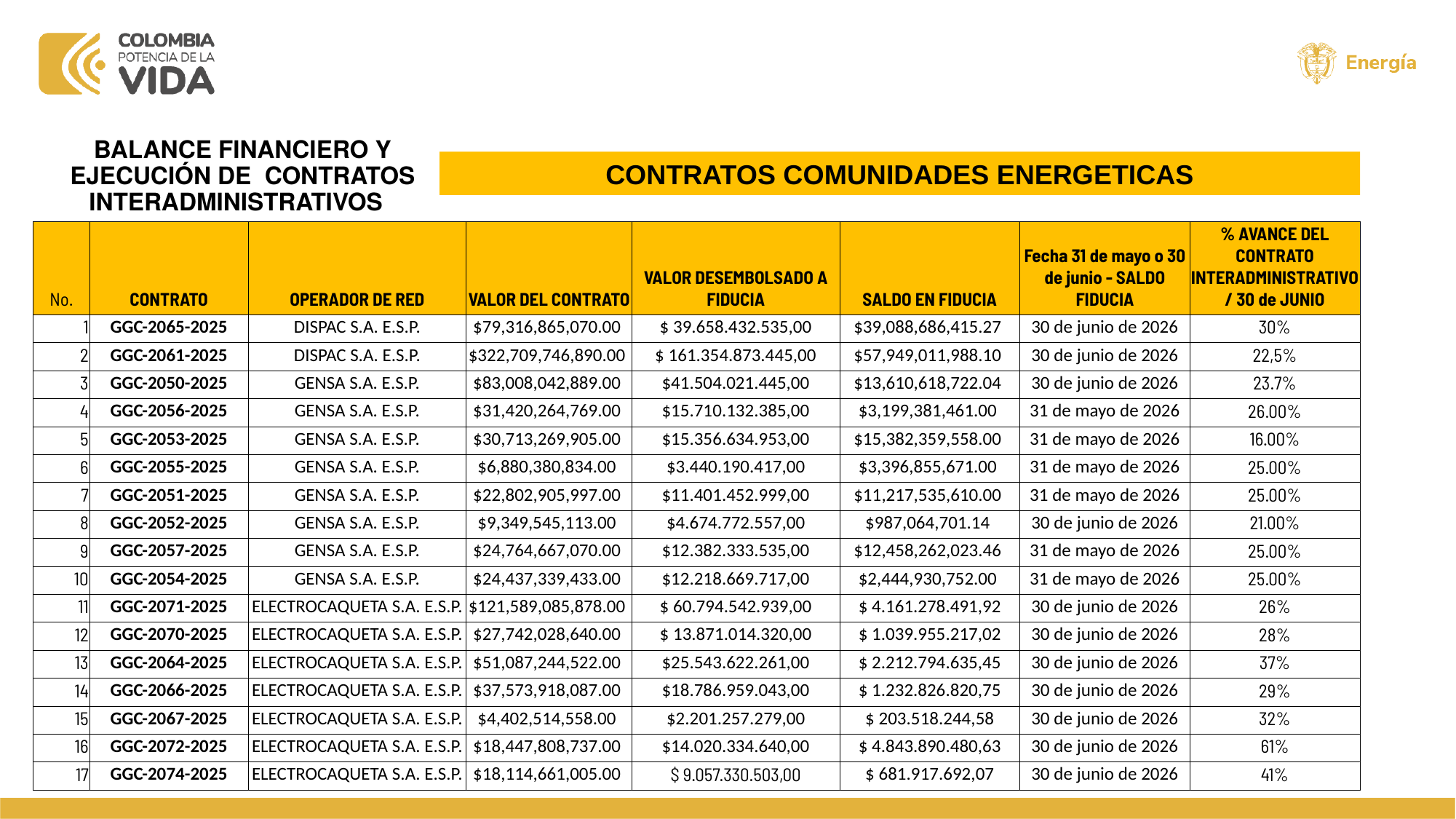

# BALANCE FINANCIERO Y EJECUCIÓN DE  CONTRATOS INTERADMINISTRATIVOS
CONTRATOS COMUNIDADES ENERGETICAS
| No. | CONTRATO | OPERADOR DE RED | VALOR DEL CONTRATO | VALOR DESEMBOLSADO A FIDUCIA | SALDO EN FIDUCIA | Fecha 31 de mayo o 30 de junio - SALDO FIDUCIA | % AVANCE DEL CONTRATO INTERADMINISTRATIVO / 30 de JUNIO |
| --- | --- | --- | --- | --- | --- | --- | --- |
| 1 | GGC-2065-2025 | DISPAC S.A. E.S.P. | $79,316,865,070.00 | $ 39.658.432.535,00 | $39,088,686,415.27 | 30 de junio de 2026 | 30% |
| 2 | GGC-2061-2025 | DISPAC S.A. E.S.P. | $322,709,746,890.00 | $ 161.354.873.445,00 | $57,949,011,988.10 | 30 de junio de 2026 | 22,5% |
| 3 | GGC-2050-2025 | GENSA S.A. E.S.P. | $83,008,042,889.00 | $41.504.021.445,00 | $13,610,618,722.04 | 30 de junio de 2026 | 23.7% |
| 4 | GGC-2056-2025 | GENSA S.A. E.S.P. | $31,420,264,769.00 | $15.710.132.385,00 | $3,199,381,461.00 | 31 de mayo de 2026 | 26.00% |
| 5 | GGC-2053-2025 | GENSA S.A. E.S.P. | $30,713,269,905.00 | $15.356.634.953,00 | $15,382,359,558.00 | 31 de mayo de 2026 | 16.00% |
| 6 | GGC-2055-2025 | GENSA S.A. E.S.P. | $6,880,380,834.00 | $3.440.190.417,00 | $3,396,855,671.00 | 31 de mayo de 2026 | 25.00% |
| 7 | GGC-2051-2025 | GENSA S.A. E.S.P. | $22,802,905,997.00 | $11.401.452.999,00 | $11,217,535,610.00 | 31 de mayo de 2026 | 25.00% |
| 8 | GGC-2052-2025 | GENSA S.A. E.S.P. | $9,349,545,113.00 | $4.674.772.557,00 | $987,064,701.14 | 30 de junio de 2026 | 21.00% |
| 9 | GGC-2057-2025 | GENSA S.A. E.S.P. | $24,764,667,070.00 | $12.382.333.535,00 | $12,458,262,023.46 | 31 de mayo de 2026 | 25.00% |
| 10 | GGC-2054-2025 | GENSA S.A. E.S.P. | $24,437,339,433.00 | $12.218.669.717,00 | $2,444,930,752.00 | 31 de mayo de 2026 | 25.00% |
| 11 | GGC-2071-2025 | ELECTROCAQUETA S.A. E.S.P. | $121,589,085,878.00 | $ 60.794.542.939,00 | $ 4.161.278.491,92 | 30 de junio de 2026 | 26% |
| 12 | GGC-2070-2025 | ELECTROCAQUETA S.A. E.S.P. | $27,742,028,640.00 | $ 13.871.014.320,00 | $ 1.039.955.217,02 | 30 de junio de 2026 | 28% |
| 13 | GGC-2064-2025 | ELECTROCAQUETA S.A. E.S.P. | $51,087,244,522.00 | $25.543.622.261,00 | $ 2.212.794.635,45 | 30 de junio de 2026 | 37% |
| 14 | GGC-2066-2025 | ELECTROCAQUETA S.A. E.S.P. | $37,573,918,087.00 | $18.786.959.043,00 | $ 1.232.826.820,75 | 30 de junio de 2026 | 29% |
| 15 | GGC-2067-2025 | ELECTROCAQUETA S.A. E.S.P. | $4,402,514,558.00 | $2.201.257.279,00 | $ 203.518.244,58 | 30 de junio de 2026 | 32% |
| 16 | GGC-2072-2025 | ELECTROCAQUETA S.A. E.S.P. | $18,447,808,737.00 | $14.020.334.640,00 | $ 4.843.890.480,63 | 30 de junio de 2026 | 61% |
| 17 | GGC-2074-2025 | ELECTROCAQUETA S.A. E.S.P. | $18,114,661,005.00 | $ 9.057.330.503,00 | $ 681.917.692,07 | 30 de junio de 2026 | 41% |